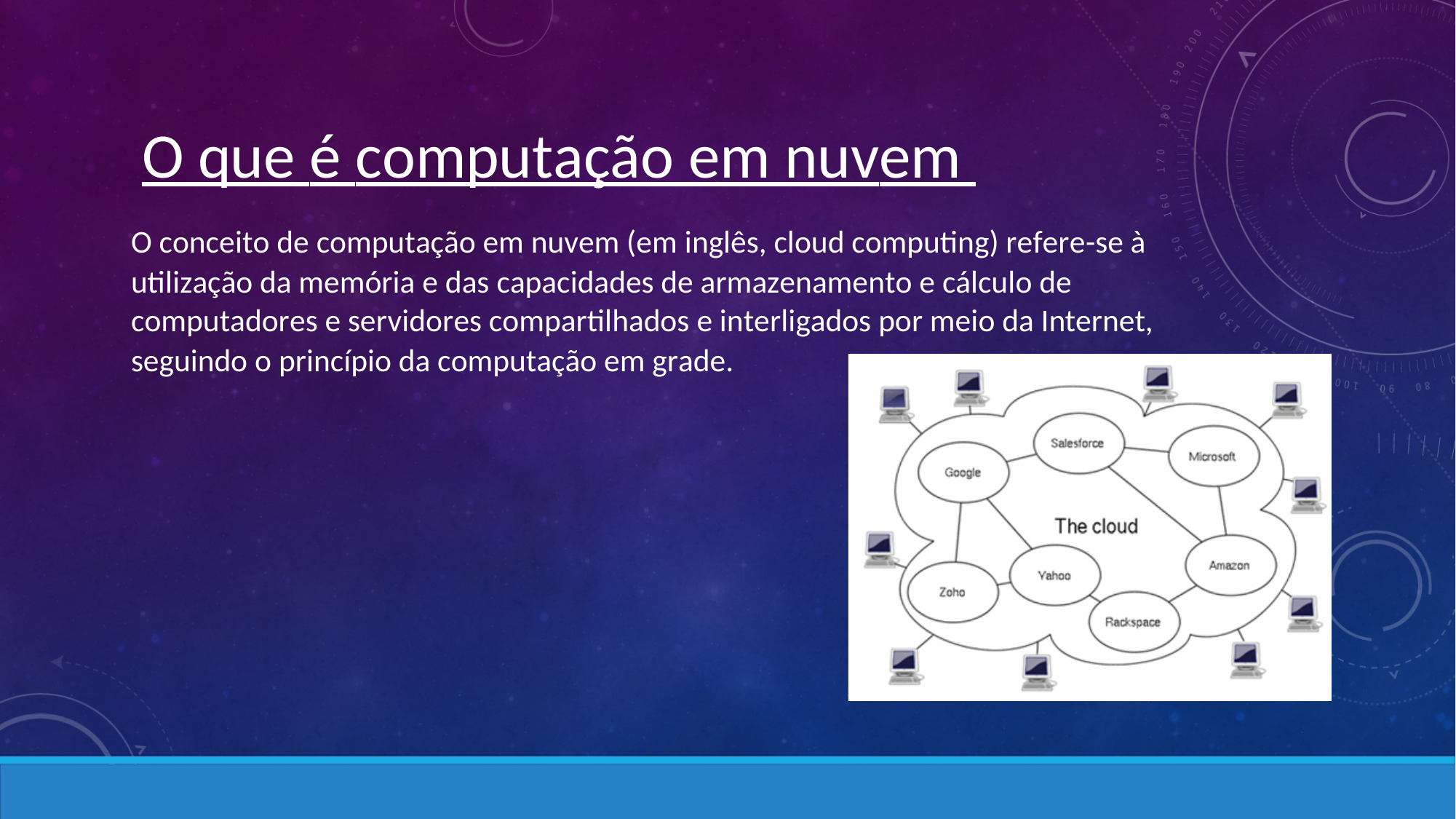

O que é computação em nuvem

O conceito de computação em nuvem (em inglês, cloud computing) refere-se à
utilização da memória e das capacidades de armazenamento e cálculo de
computadores e servidores compartilhados e interligados por meio da Internet,
seguindo o princípio da computação em grade.